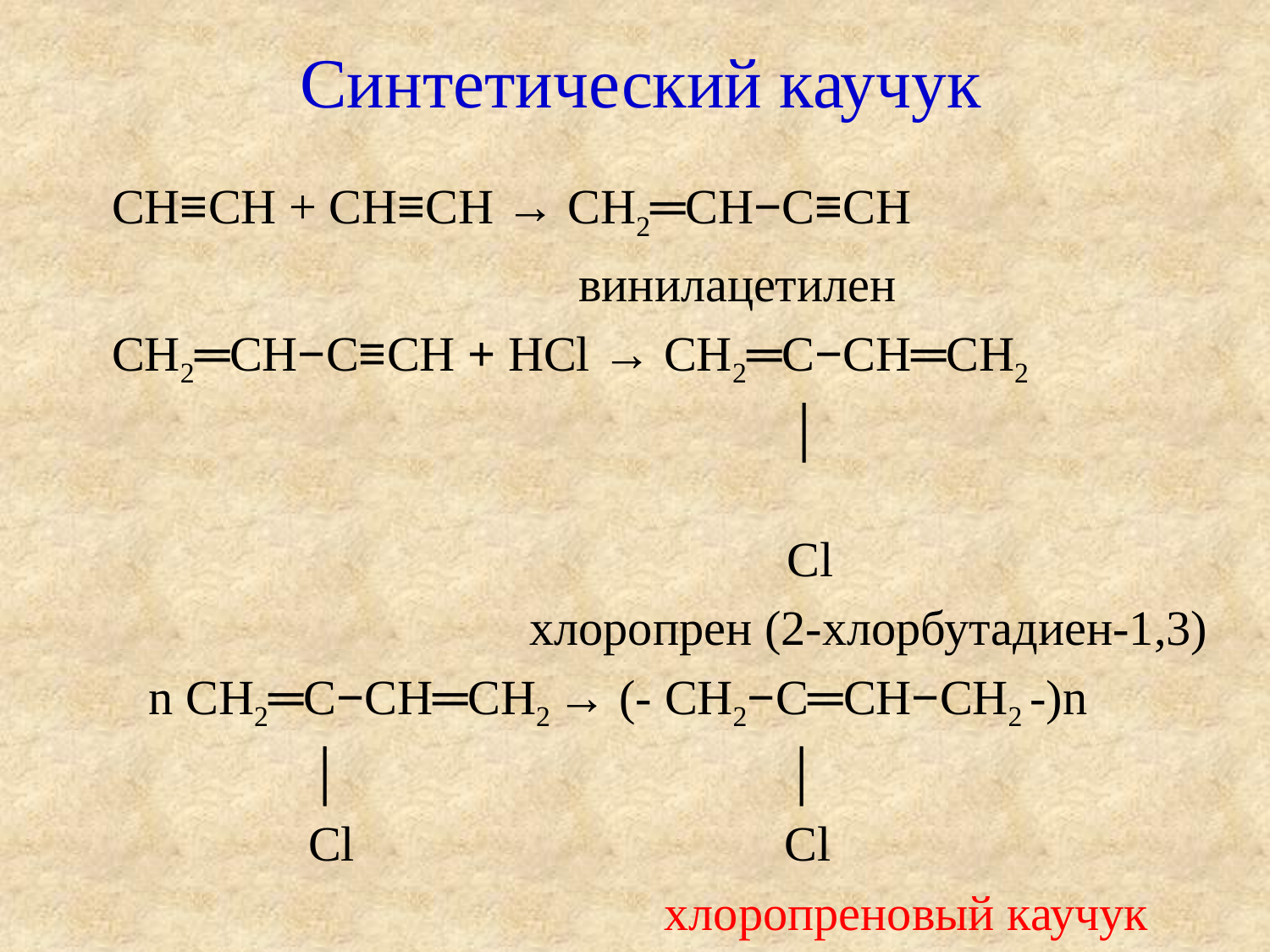

# Синтетический каучук
CH≡CH + CH≡CH → CH2═CH−C≡CH
                                      винилацетилен
CH2═CH−C≡CH + HCl → CH2═C−CH═CH2
                                                       │
                                                       Cl
                                  хлоропрен (2-хлорбутадиен-1,3)
   n CH2═C−CH═CH2 → (- CH2−C═CH−CH2 -)n
                │                                    │
                Cl                                   Cl
                                             хлоропреновый каучук